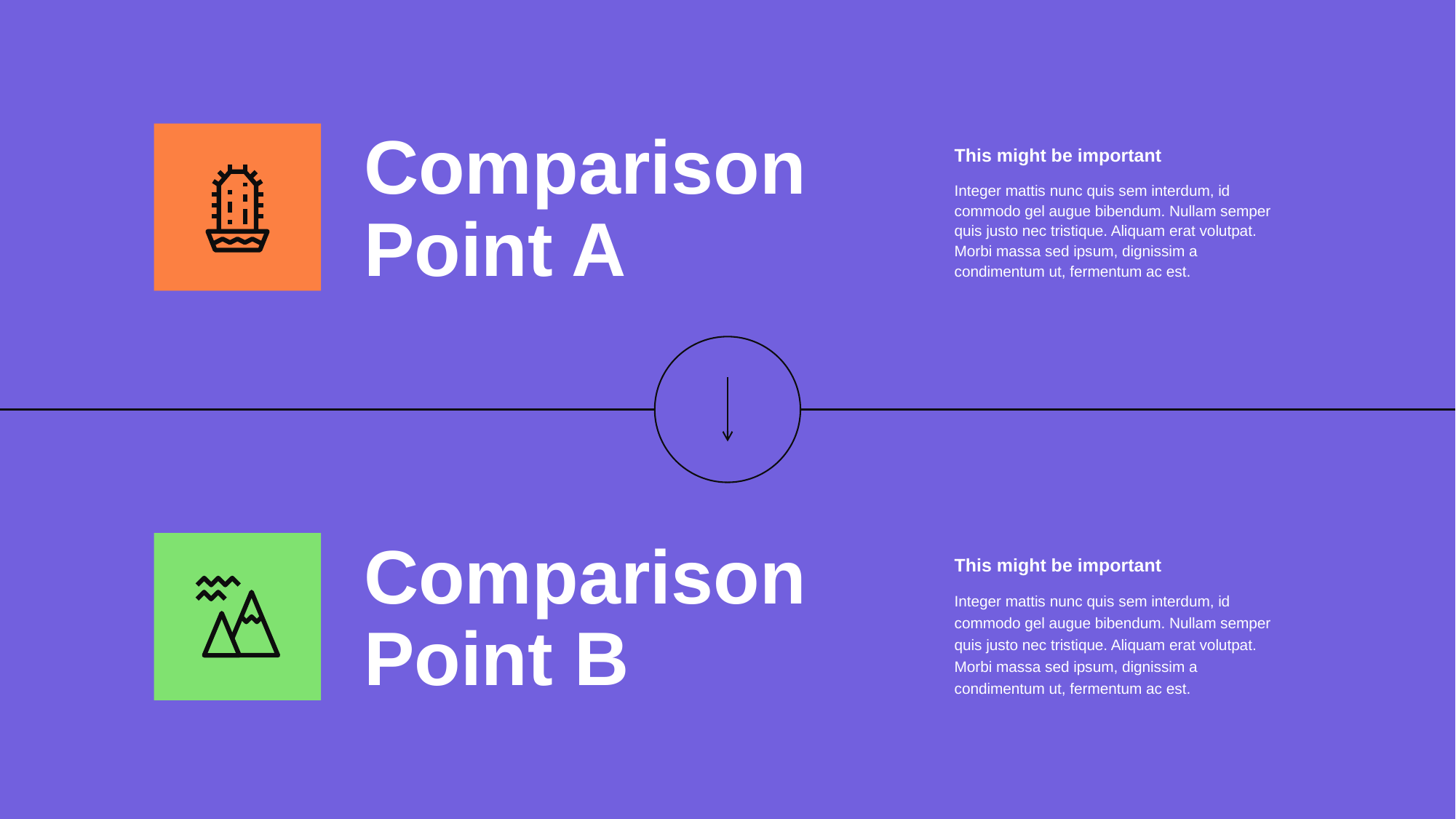

Comparison Point A

This might be important

Integer mattis nunc quis sem interdum, id commodo gel augue bibendum. Nullam semper quis justo nec tristique. Aliquam erat volutpat. Morbi massa sed ipsum, dignissim a condimentum ut, fermentum ac est.

Comparison Point B

This might be important

Integer mattis nunc quis sem interdum, id commodo gel augue bibendum. Nullam semper quis justo nec tristique. Aliquam erat volutpat. Morbi massa sed ipsum, dignissim a condimentum ut, fermentum ac est.